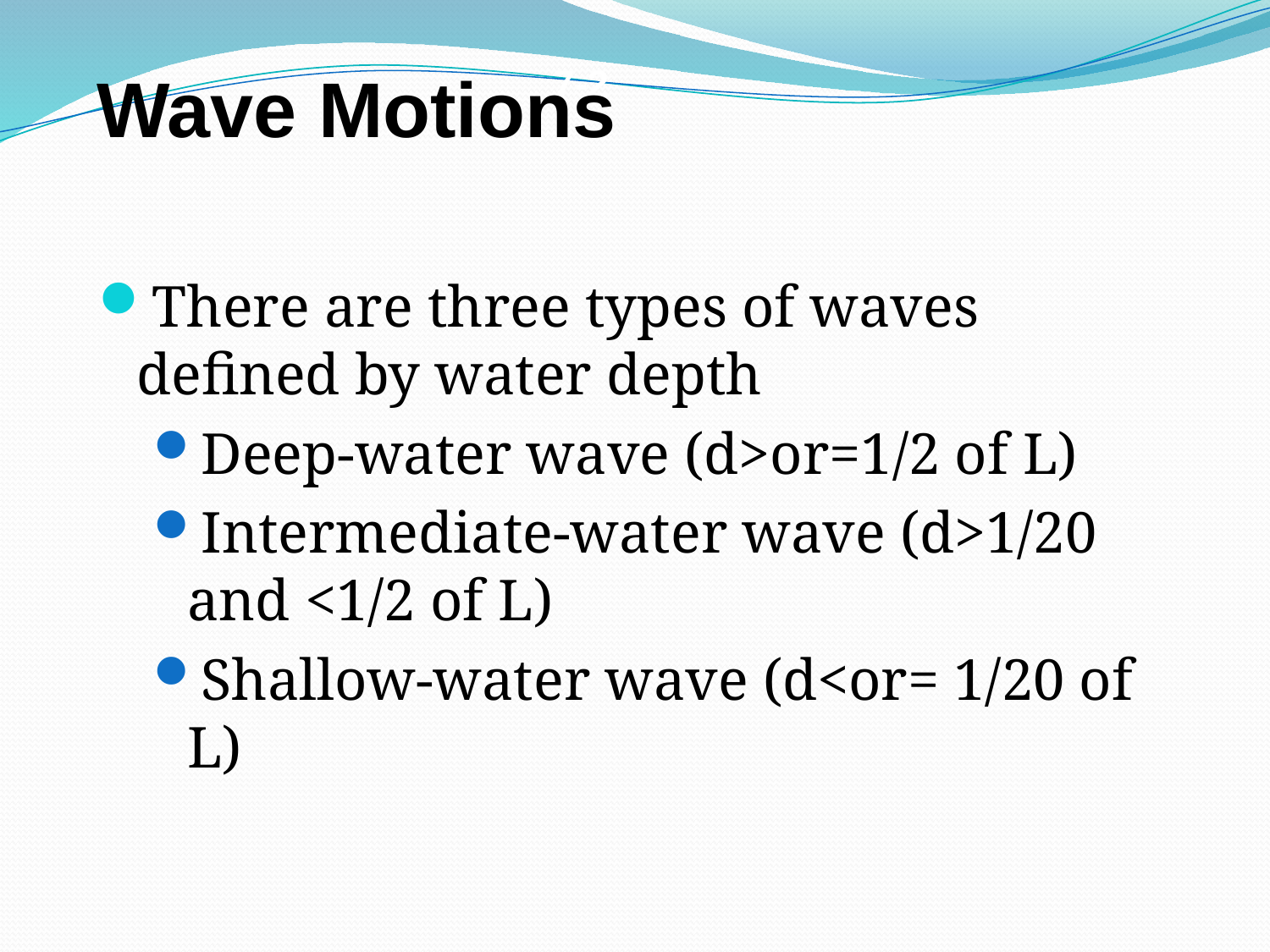

7-2
Wave Motions
There are three types of waves defined by water depth
Deep-water wave (d>or=1/2 of L)
Intermediate-water wave (d>1/20 and <1/2 of L)
Shallow-water wave (d<or= 1/20 of L)